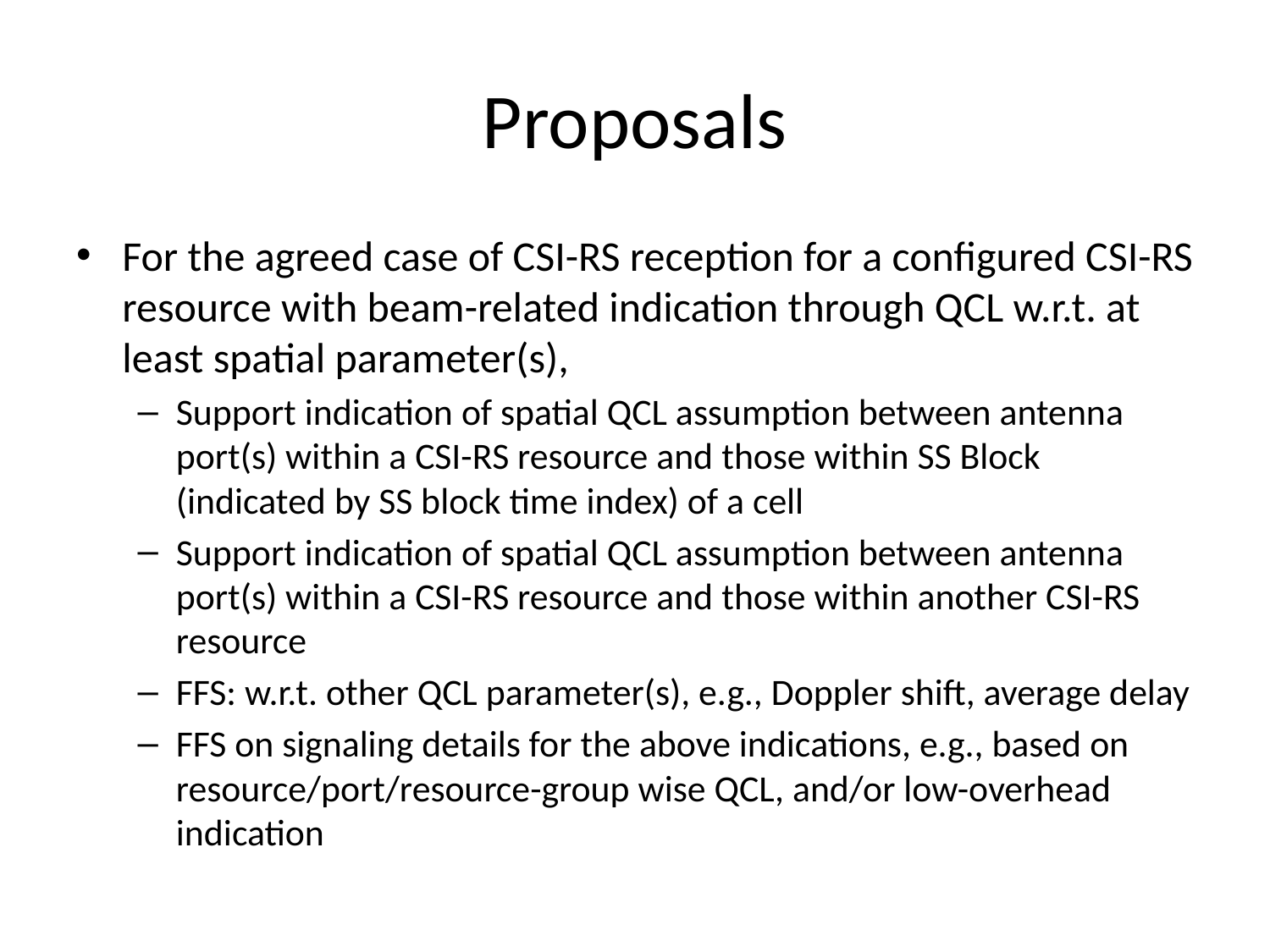

# Proposals
For the agreed case of CSI-RS reception for a configured CSI-RS resource with beam-related indication through QCL w.r.t. at least spatial parameter(s),
Support indication of spatial QCL assumption between antenna port(s) within a CSI-RS resource and those within SS Block (indicated by SS block time index) of a cell
Support indication of spatial QCL assumption between antenna port(s) within a CSI-RS resource and those within another CSI-RS resource
FFS: w.r.t. other QCL parameter(s), e.g., Doppler shift, average delay
FFS on signaling details for the above indications, e.g., based on resource/port/resource-group wise QCL, and/or low-overhead indication